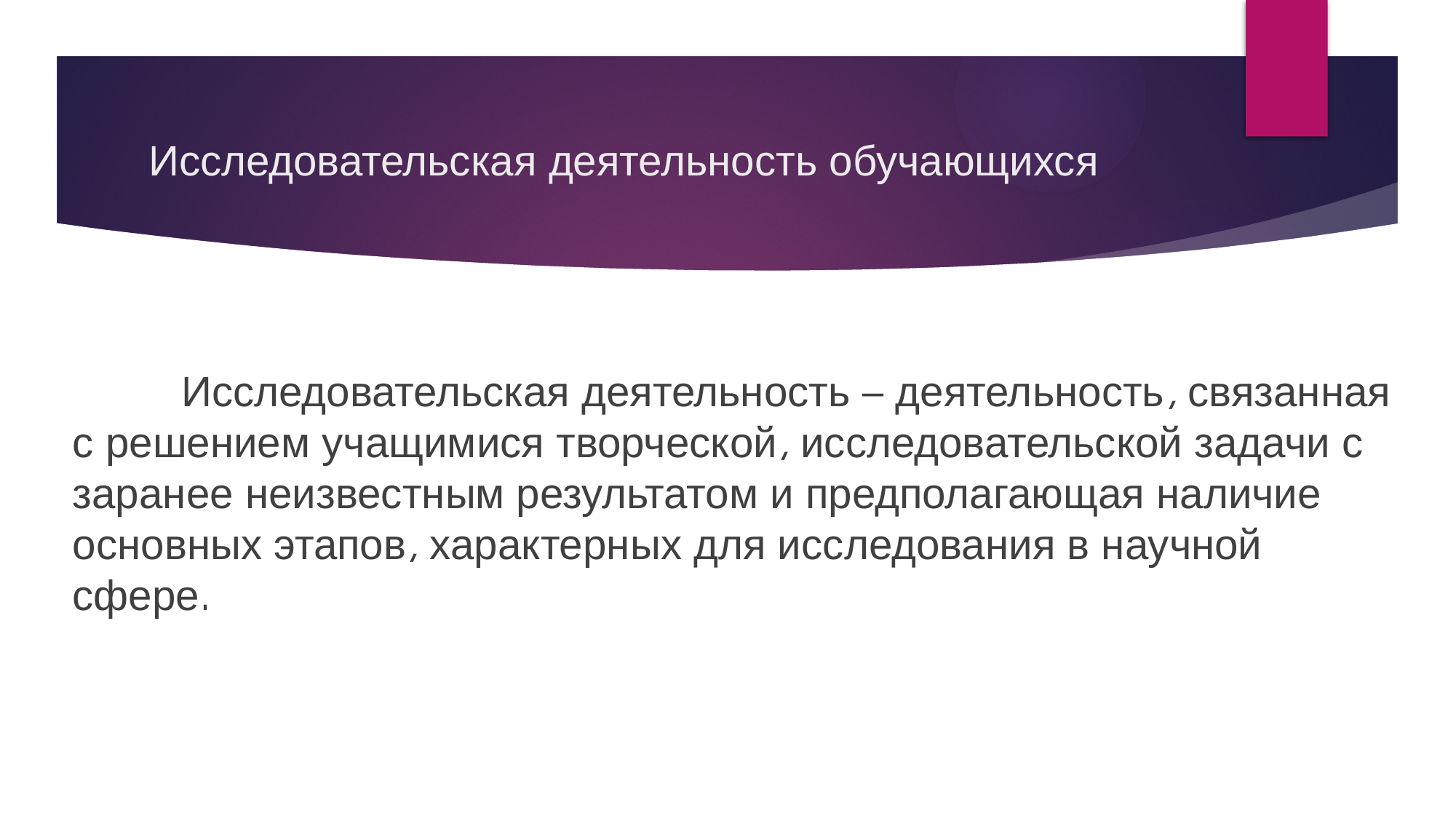

# Исследовательская деятельность обучающихся

	Исследовательская деятельность – деятельность, связанная с решением учащимися творческой, исследовательской задачи с заранее неизвестным результатом и предполагающая наличие основных этапов, характерных для исследования в научной сфере.